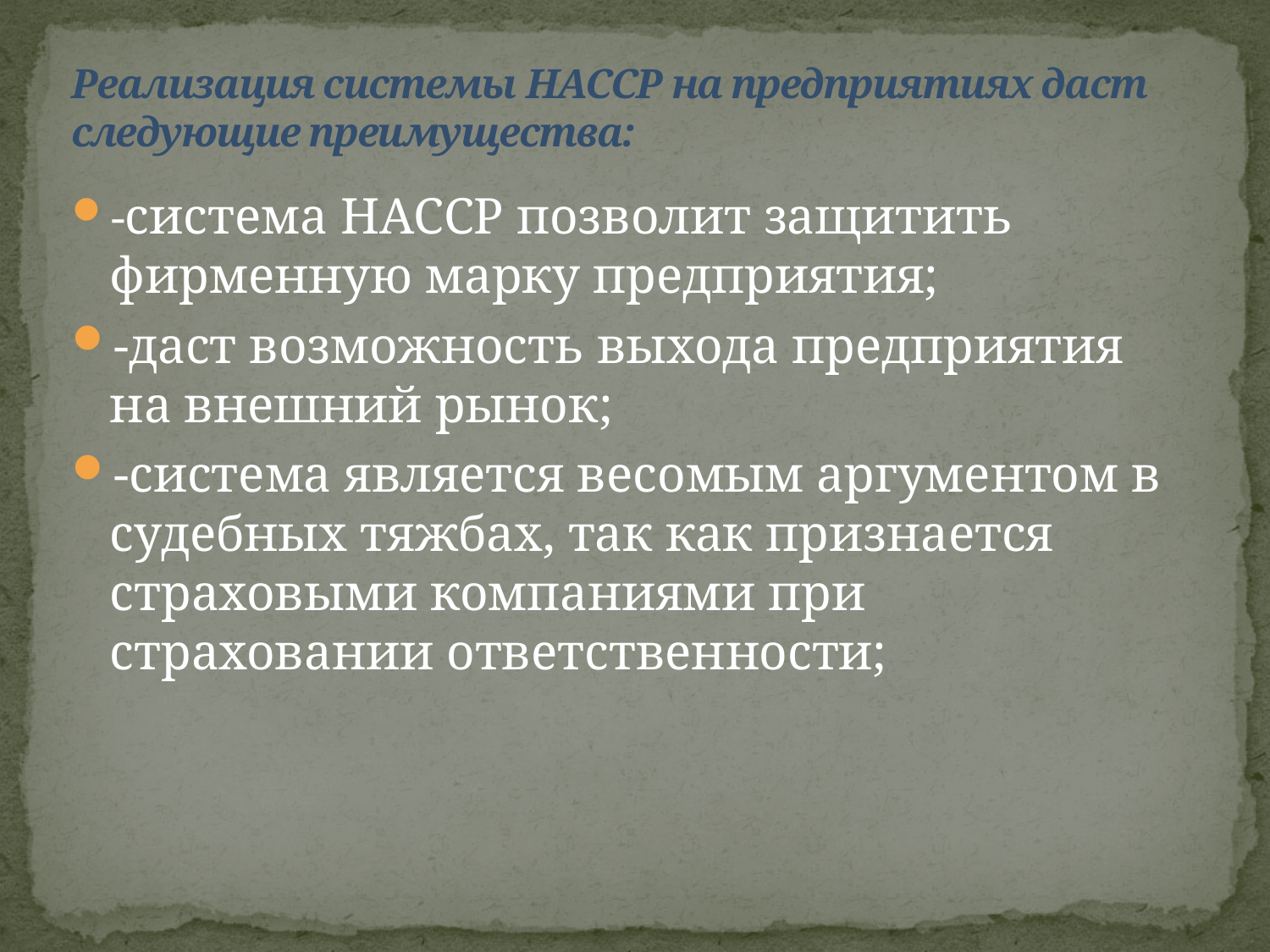

# Реализация системы HACCP на предприятиях даст следующие преимущества:
-система HACCP позволит защитить фирменную марку предприятия;
-даст возможность выхода предприятия на внешний рынок;
-система является весомым аргументом в судебных тяжбах, так как признается страховыми компаниями при страховании ответственности;